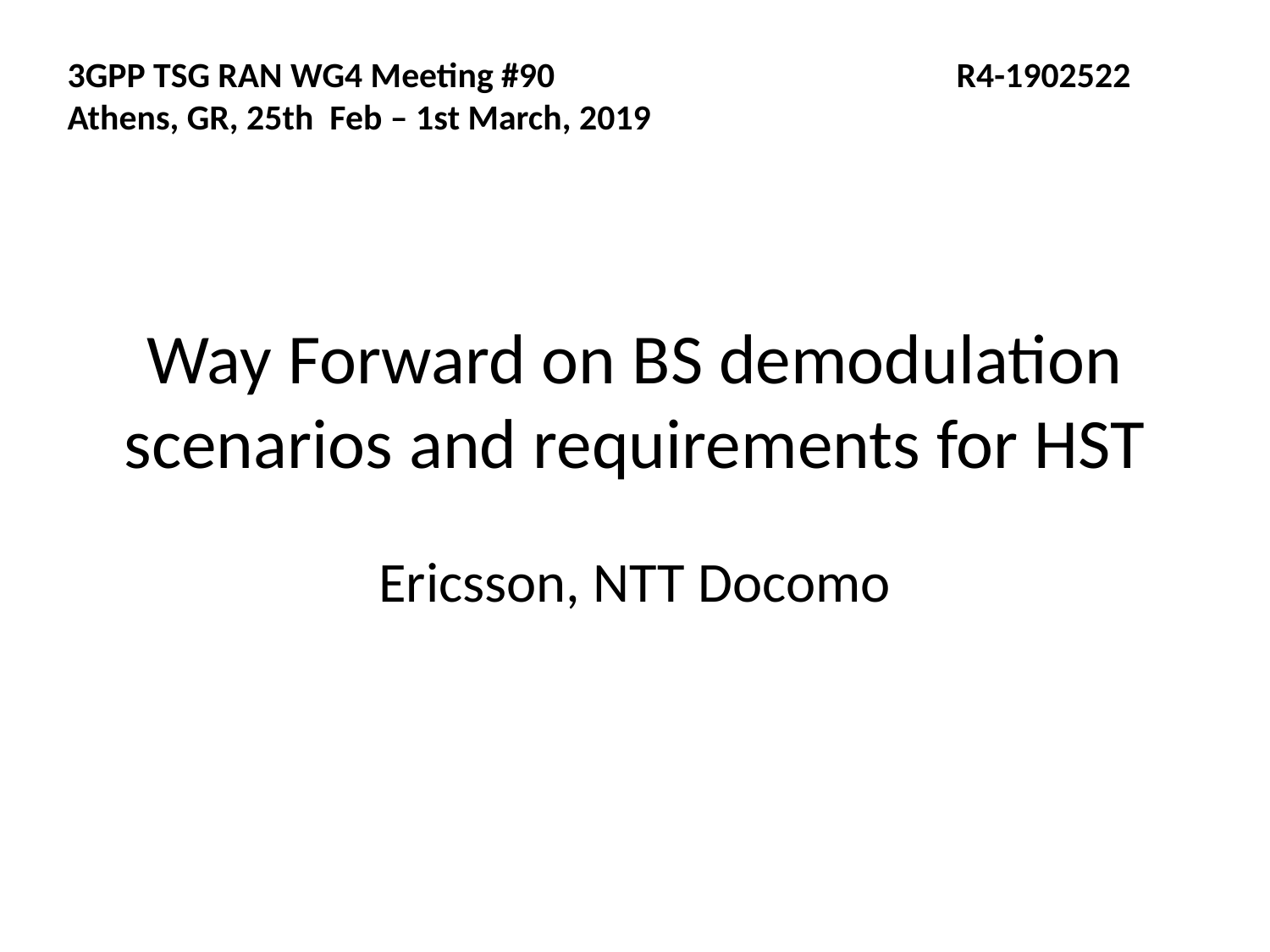

3GPP TSG RAN WG4 Meeting #90				R4-1902522
Athens, GR, 25th  Feb – 1st March, 2019
# Way Forward on BS demodulation scenarios and requirements for HST
Ericsson, NTT Docomo